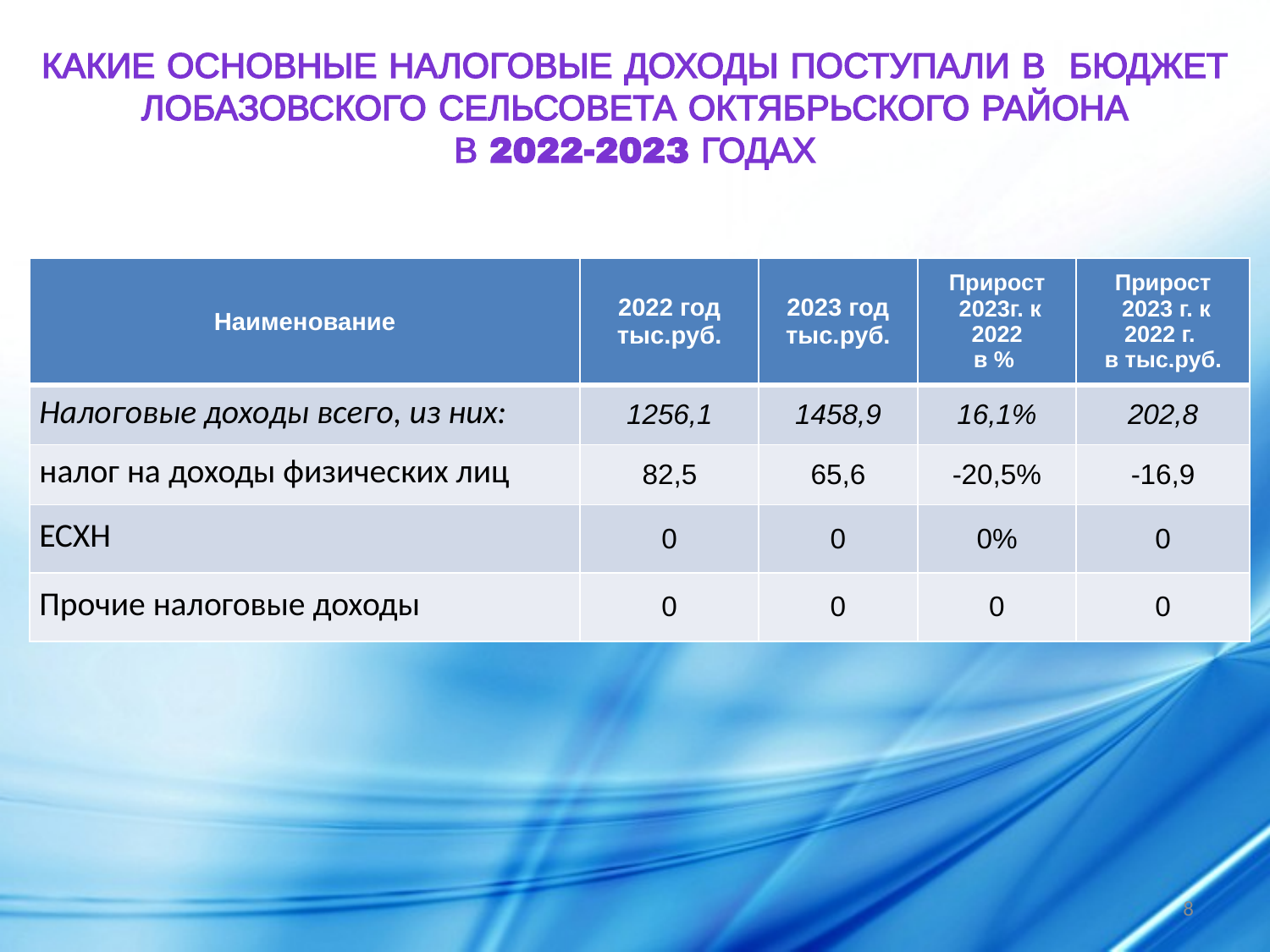

Какие основные налоговые доходы поступали в  бюджет Лобазовского СЕЛЬСОВЕТА октябрьского района
в 2022-2023 годах
| Наименование | 2022 год тыс.руб. | 2023 год тыс.руб. | Прирост 2023г. к 2022 в % | Прирост 2023 г. к 2022 г. в тыс.руб. |
| --- | --- | --- | --- | --- |
| Налоговые доходы всего, из них: | 1256,1 | 1458,9 | 16,1% | 202,8 |
| налог на доходы физических лиц | 82,5 | 65,6 | -20,5% | -16,9 |
| ЕСХН | 0 | 0 | 0% | 0 |
| Прочие налоговые доходы | 0 | 0 | 0 | 0 |
8